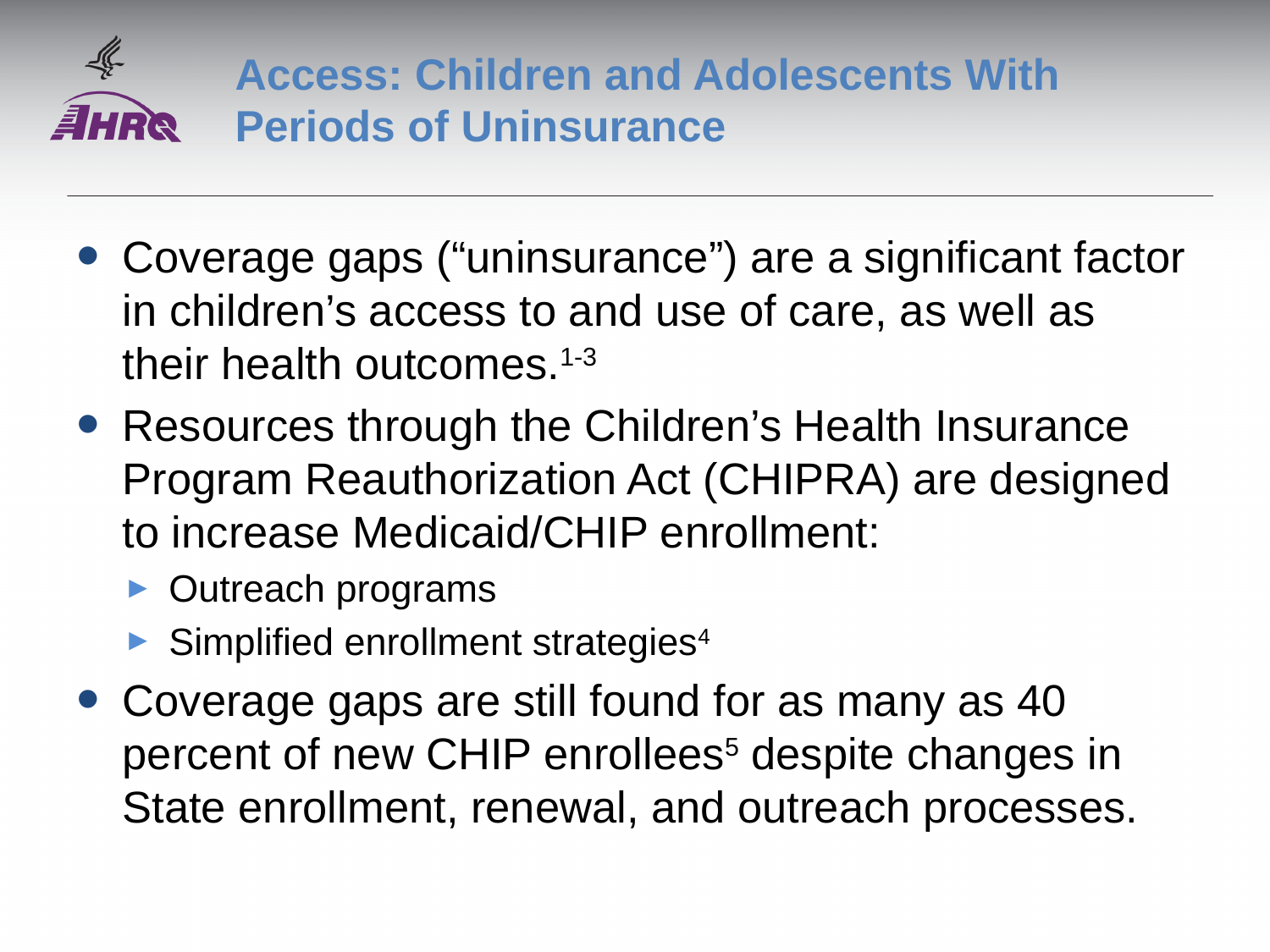

# Access: Children and Adolescents With Periods of Uninsurance
Coverage gaps (“uninsurance”) are a significant factor in children’s access to and use of care, as well as their health outcomes.1-3
Resources through the Children’s Health Insurance Program Reauthorization Act (CHIPRA) are designed to increase Medicaid/CHIP enrollment:
Outreach programs
Simplified enrollment strategies4
Coverage gaps are still found for as many as 40 percent of new CHIP enrollees5 despite changes in State enrollment, renewal, and outreach processes.